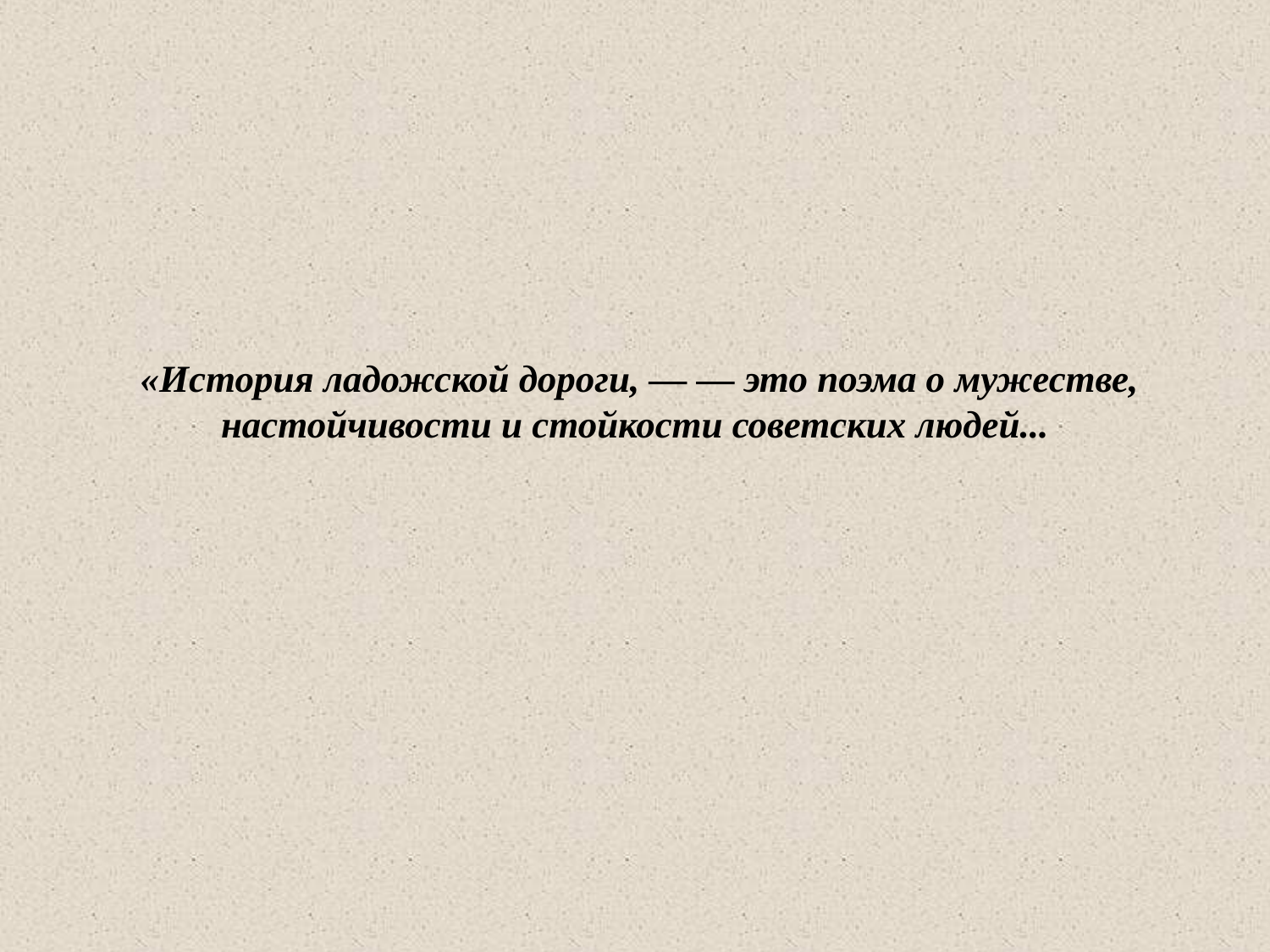

# «История ладожской дороги, — — это поэма о мужестве, настойчивости и стойкости советских людей...